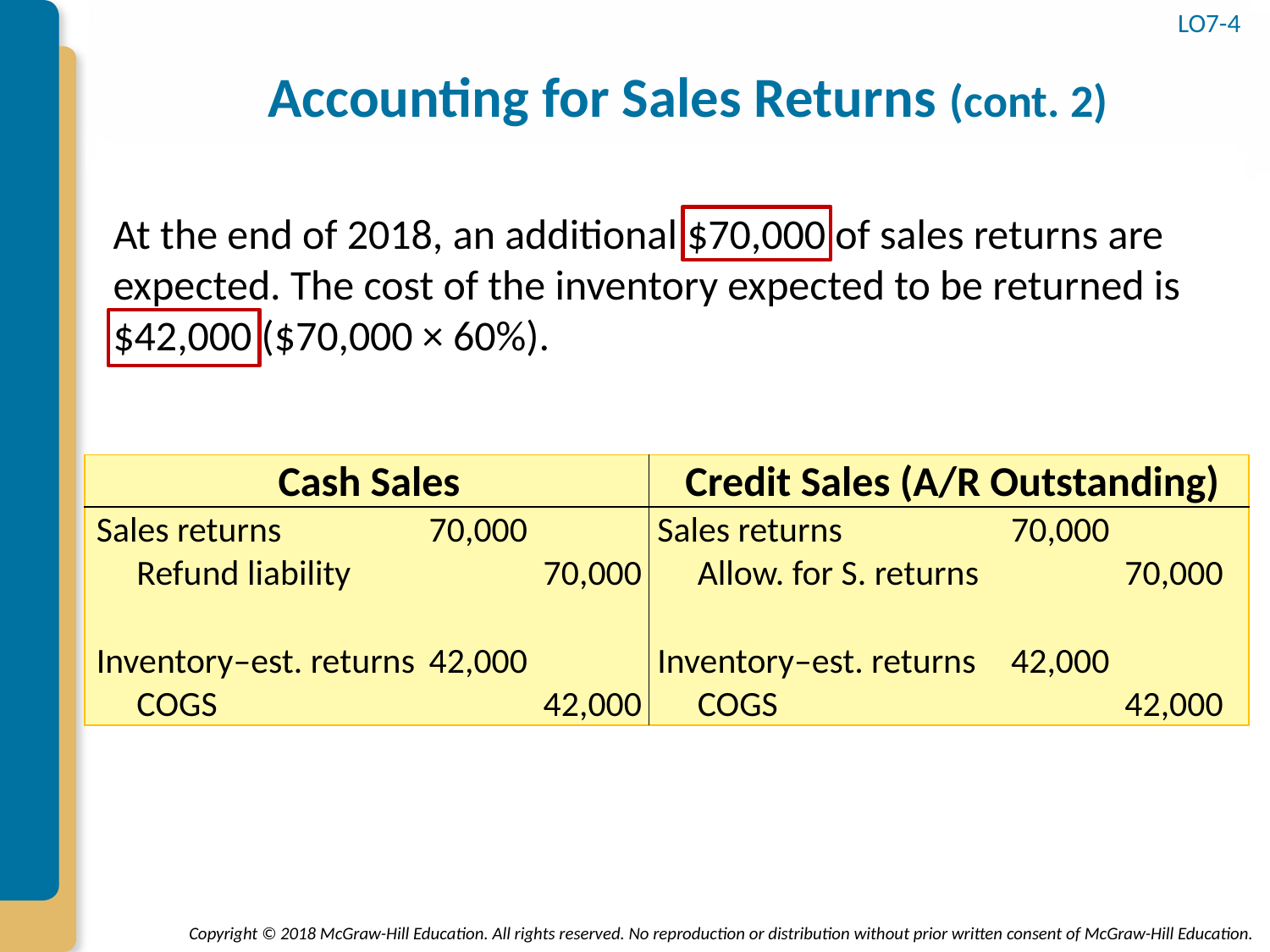

# Accounting for Sales Returns (cont. 2)
LO7-4
At the end of 2018, an additional $70,000 of sales returns are expected. The cost of the inventory expected to be returned is $42,000 ($70,000 × 60%).

|  | Cash Sales |  |  |  | Credit Sales (A/R Outstanding) |  |  |  |
| --- | --- | --- | --- | --- | --- | --- | --- | --- |
|  | Sales returns | 70,000 |  |  | Sales returns | 70,000 |  |  |
|  | Refund liability |  | 70,000 |  | Allow. for S. returns |  | 70,000 |  |
|  |  |  |  |  |  |  |  |  |
|  | Inventory–est. returns | 42,000 |  |  | Inventory–est. returns | 42,000 |  |  |
|  | COGS |  | 42,000 |  | COGS |  | 42,000 |  |